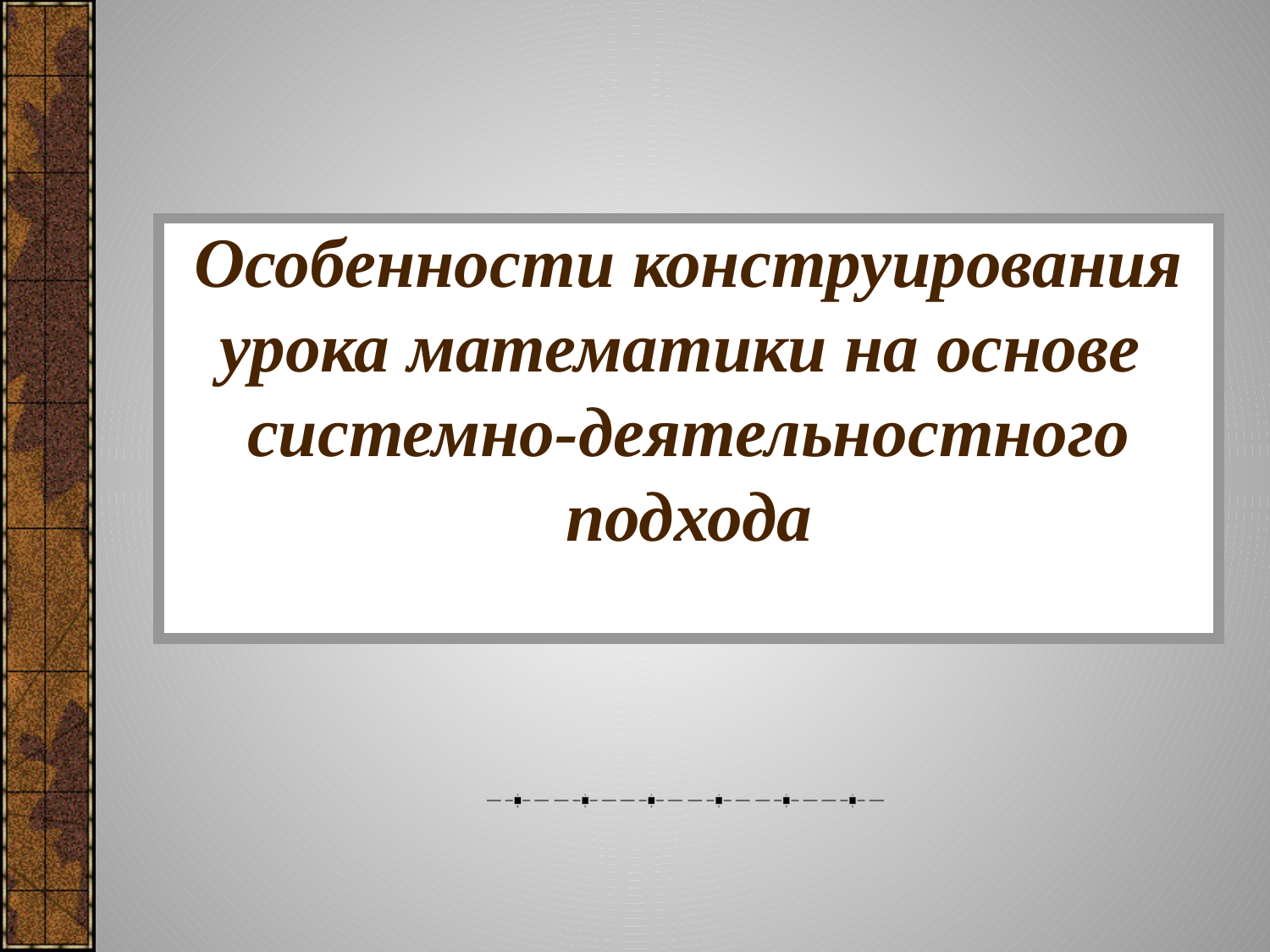

# Особенности конструирования урока математики на основе системно-деятельностного подхода